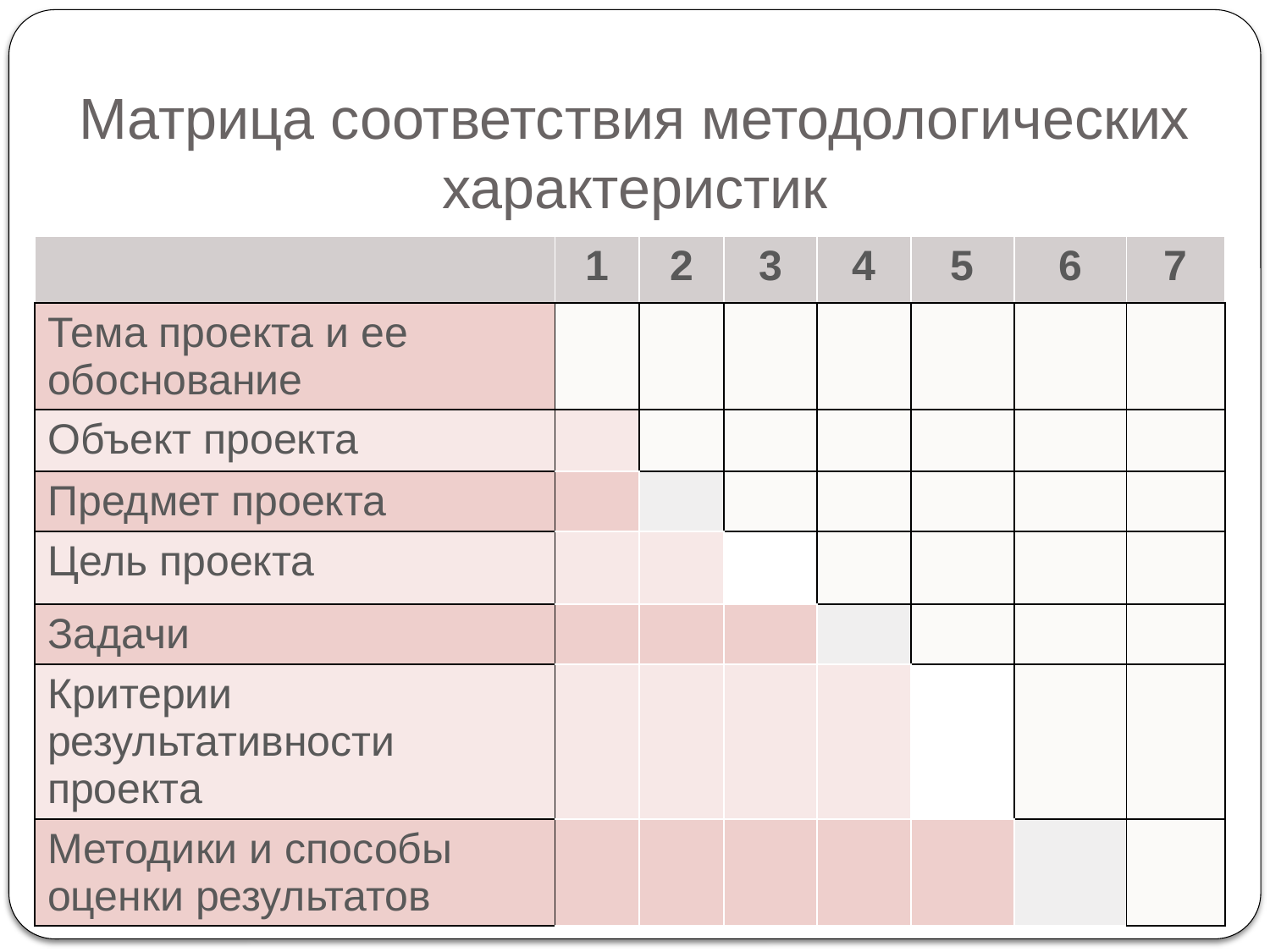

# Матрица соответствия методологических характеристик
|  | 1 | 2 | 3 | 4 | 5 | 6 | 7 |
| --- | --- | --- | --- | --- | --- | --- | --- |
| Тема проекта и ее обоснование |  |  |  |  |  |  |  |
| Объект проекта |  |  |  |  |  |  |  |
| Предмет проекта |  |  |  |  |  |  |  |
| Цель проекта |  |  |  |  |  |  |  |
| Задачи |  |  |  |  |  |  |  |
| Критерии результативности проекта |  |  |  |  |  |  |  |
| Методики и способы оценки результатов |  |  |  |  |  |  |  |